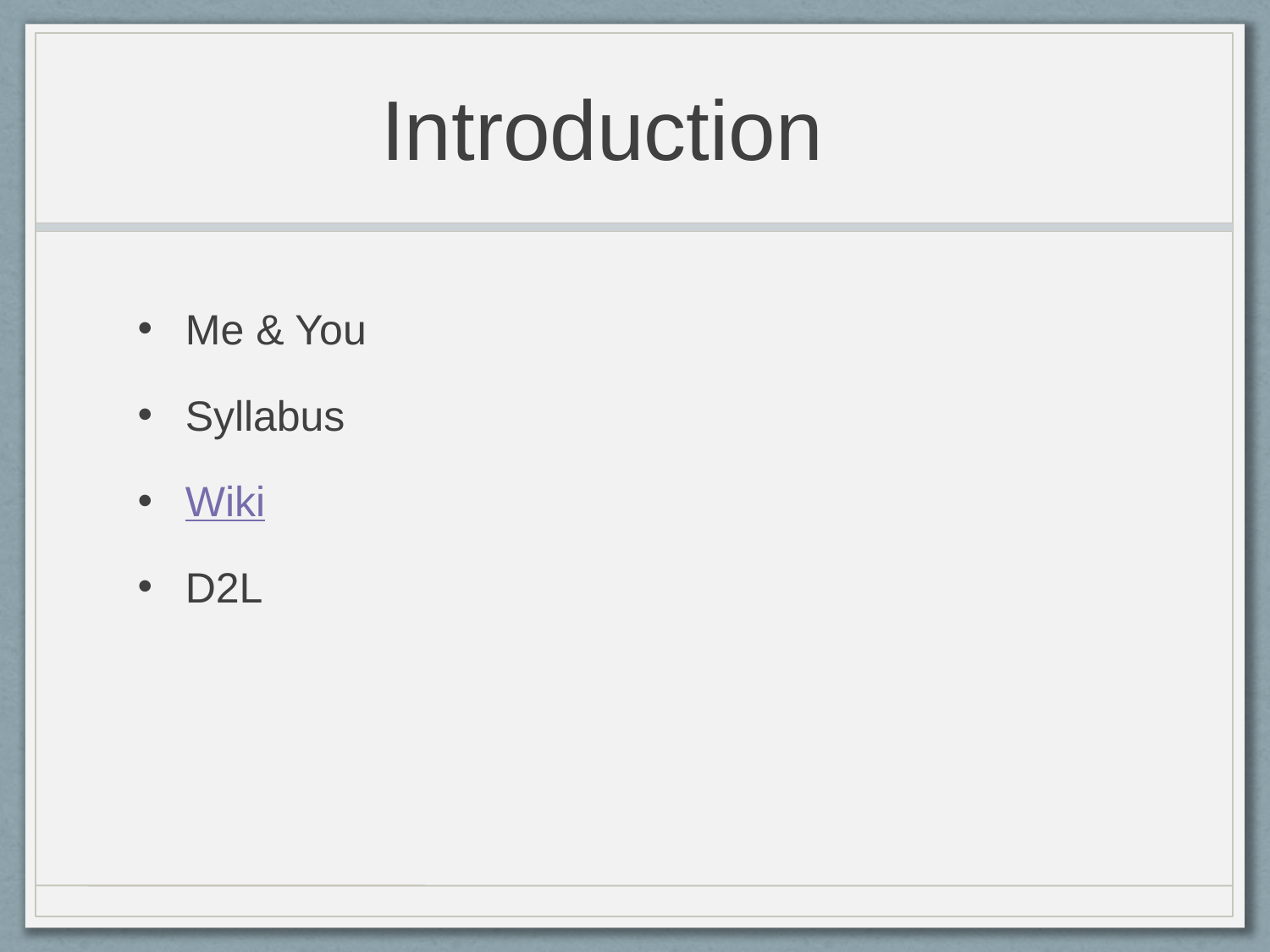

# Introduction
Me & You
Syllabus
Wiki
D2L